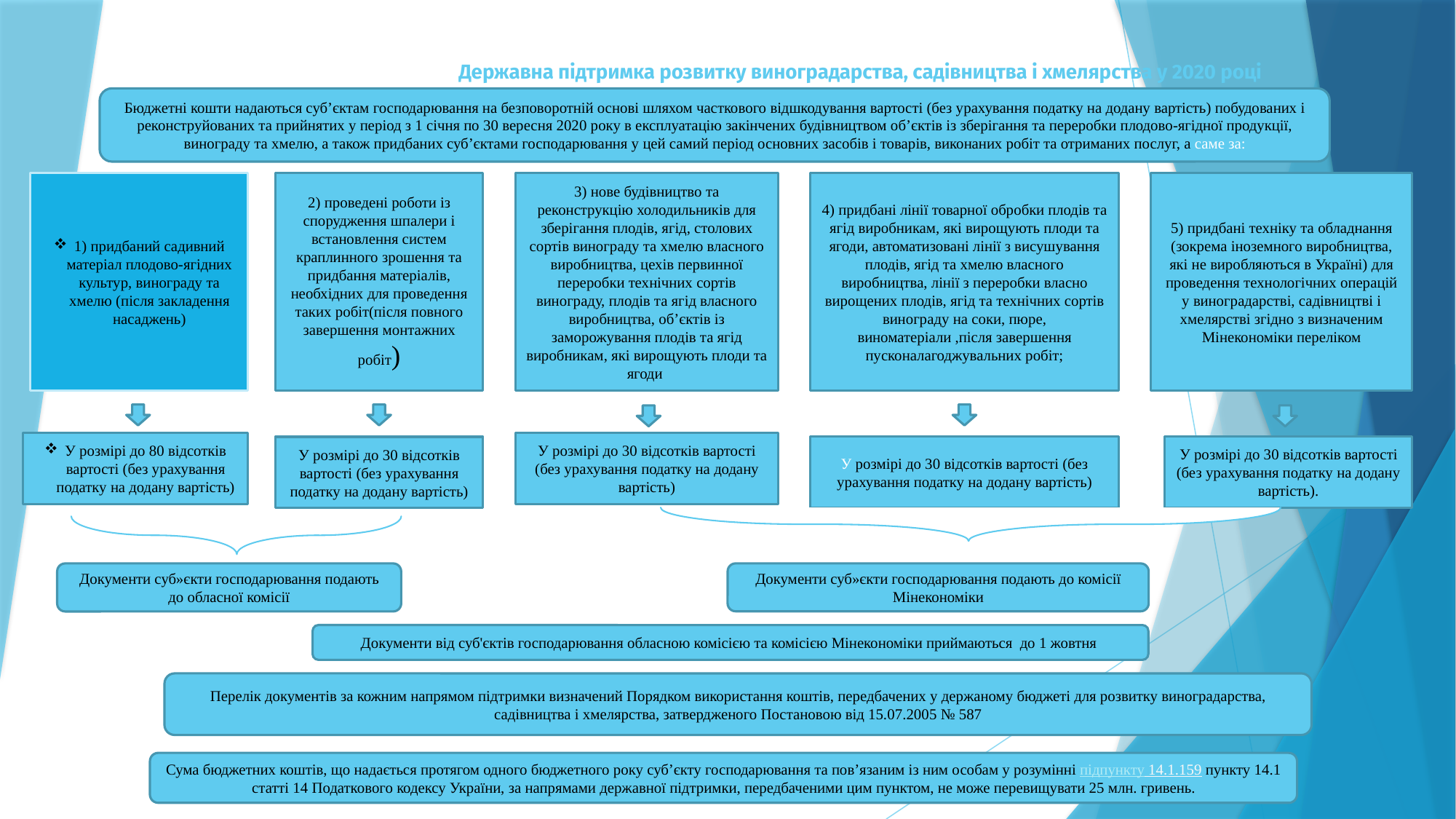

# Державна підтримка розвитку виноградарства, садівництва і хмелярства у 2020 році
Бюджетні кошти надаються суб’єктам господарювання на безповоротній основі шляхом часткового відшкодування вартості (без урахування податку на додану вартість) побудованих і реконструйованих та прийнятих у період з 1 січня по 30 вересня 2020 року в експлуатацію закінчених будівництвом об’єктів із зберігання та переробки плодово-ягідної продукції, винограду та хмелю, а також придбаних суб’єктами господарювання у цей самий період основних засобів і товарів, виконаних робіт та отриманих послуг, а саме за:
1) придбаний садивний матеріал плодово-ягідних культур, винограду та хмелю (після закладення насаджень)
3) нове будівництво та реконструкцію холодильників для зберігання плодів, ягід, столових сортів винограду та хмелю власного виробництва, цехів первинної переробки технічних сортів винограду, плодів та ягід власного виробництва, об’єктів із заморожування плодів та ягід виробникам, які вирощують плоди та ягоди
4) придбані лінії товарної обробки плодів та ягід виробникам, які вирощують плоди та ягоди, автоматизовані лінії з висушування плодів, ягід та хмелю власного виробництва, лінії з переробки власно вирощених плодів, ягід та технічних сортів винограду на соки, пюре, виноматеріали ,після завершення пусконалагоджувальних робіт;
5) придбані техніку та обладнання (зокрема іноземного виробництва, які не виробляються в Україні) для проведення технологічних операцій у виноградарстві, садівництві і хмелярстві згідно з визначеним Мінекономіки переліком
2) проведені роботи із спорудження шпалери і встановлення систем краплинного зрошення та придбання матеріалів, необхідних для проведення таких робіт(після повного завершення монтажних робіт)

У розмірі до 30 відсотків вартості (без урахування податку на додану вартість)
У розмірі до 80 відсотків вартості (без урахування податку на додану вартість)
У розмірі до 30 відсотків вартості (без урахування податку на додану вартість)
У розмірі до 30 відсотків вартості (без урахування податку на додану вартість).
У розмірі до 30 відсотків вартості (без урахування податку на додану вартість)
Документи суб»єкти господарювання подають до обласної комісії
Документи суб»єкти господарювання подають до комісії Мінекономіки
Документи від суб'єктів господарювання обласною комісією та комісією Мінекономіки приймаються  до 1 жовтня
Перелік документів за кожним напрямом підтримки визначений Порядком використання коштів, передбачених у держаному бюджеті для розвитку виноградарства, садівництва і хмелярства, затвердженого Постановою від 15.07.2005 № 587
Сума бюджетних коштів, що надається протягом одного бюджетного року суб’єкту господарювання та пов’язаним із ним особам у розумінні підпункту 14.1.159 пункту 14.1 статті 14 Податкового кодексу України, за напрямами державної підтримки, передбаченими цим пунктом, не може перевищувати 25 млн. гривень.